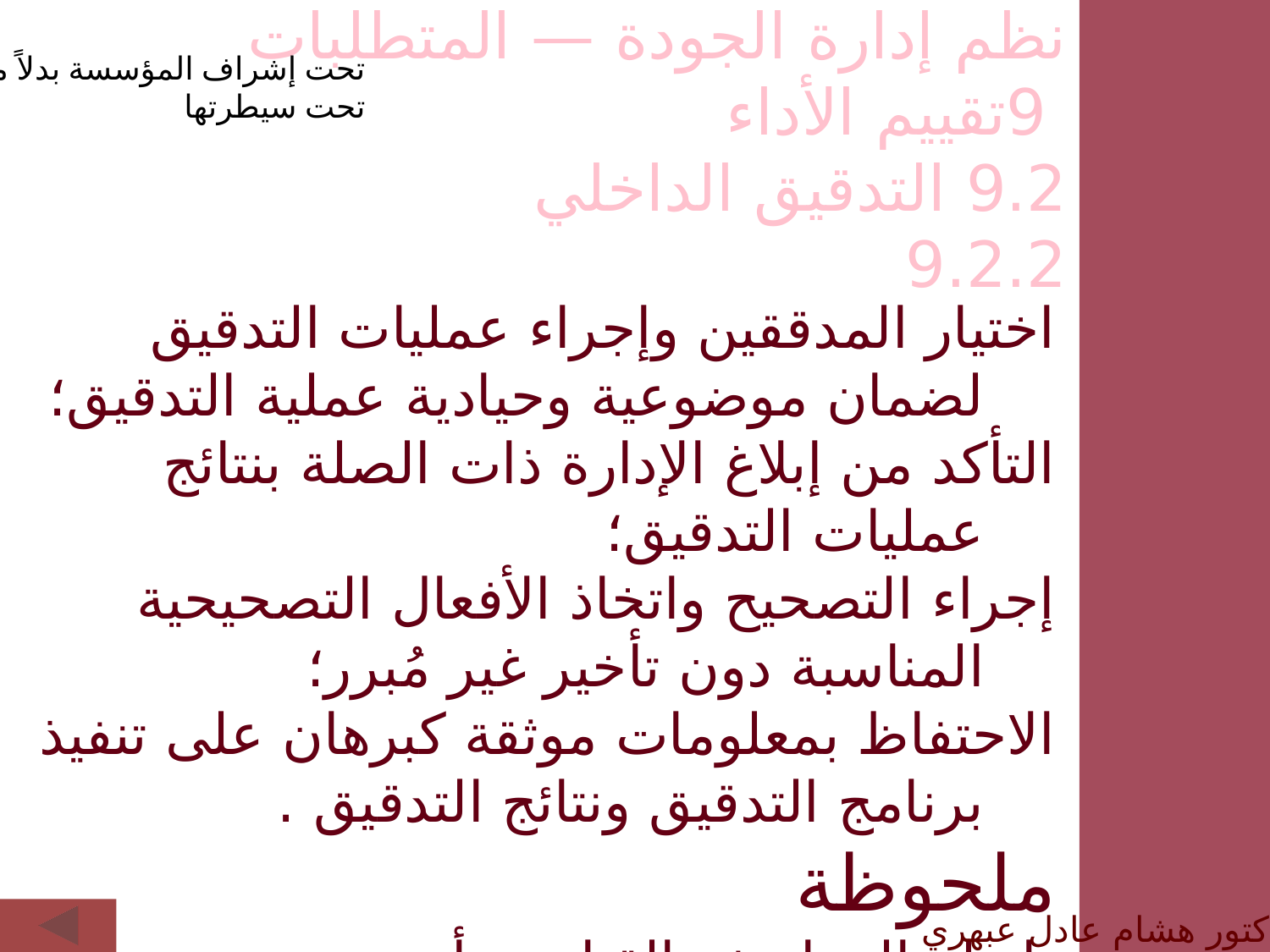

نظم إدارة الجودة — المتطلبات
 9تقييم الأداء
9.2 التدقيق الداخلي
9.2.2
تحت إشراف المؤسسة بدلاً من
تحت سيطرتها
اختيار المدققين وإجراء عمليات التدقيق لضمان موضوعية وحيادية عملية التدقيق؛
التأكد من إبلاغ الإدارة ذات الصلة بنتائج عمليات التدقيق؛
إجراء التصحيح واتخاذ الأفعال التصحيحية المناسبة دون تأخير غير مُبرر؛
الاحتفاظ بمعلومات موثقة كبرهان على تنفيذ برنامج التدقيق ونتائج التدقيق .
ملحوظة
 انظر المواصفة القياسية أيزو  19011للاسترشاد.

الدكتور هشام عادل عبهري